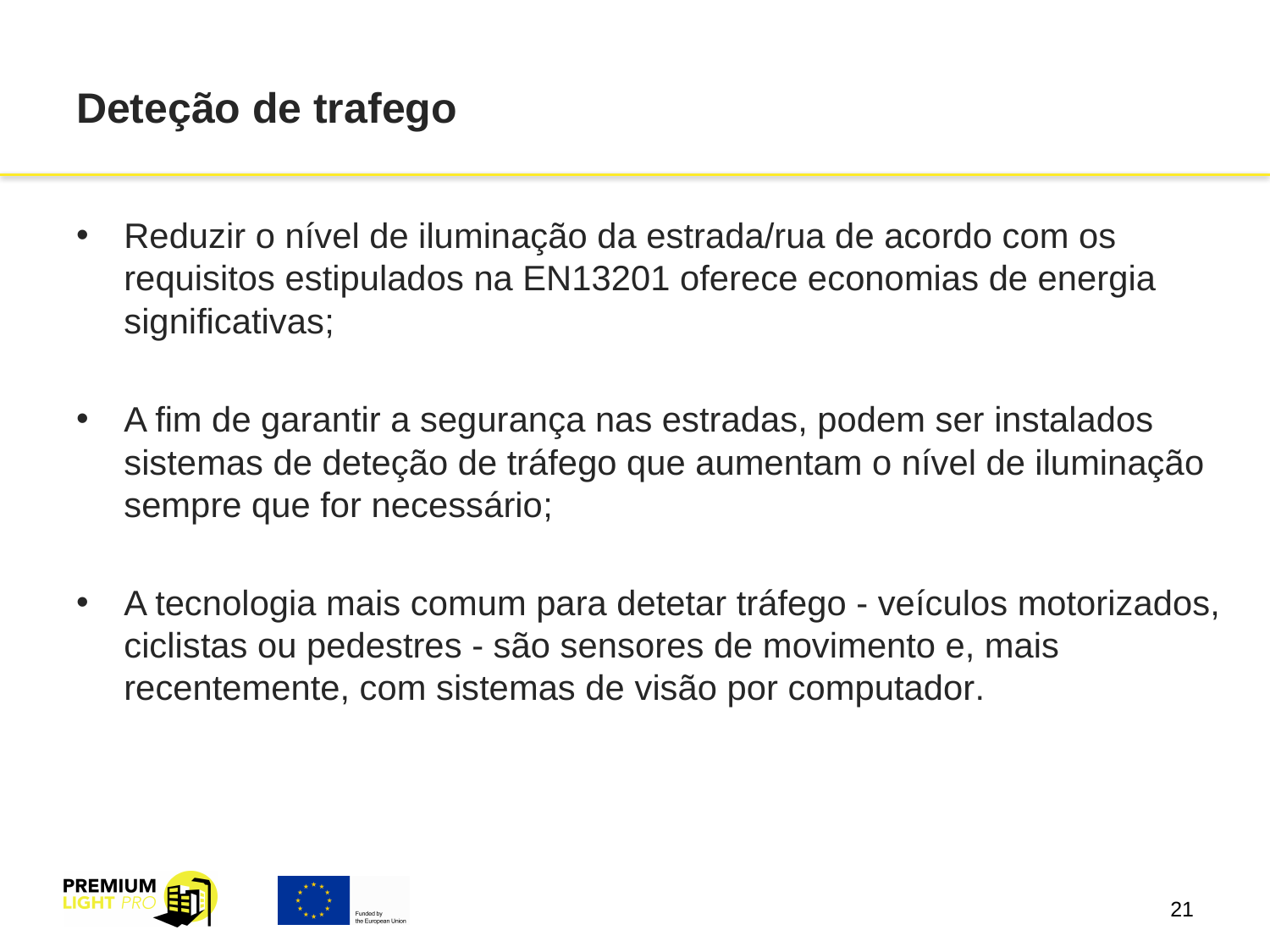

# Deteção de trafego
Reduzir o nível de iluminação da estrada/rua de acordo com os requisitos estipulados na EN13201 oferece economias de energia significativas;

A fim de garantir a segurança nas estradas, podem ser instalados sistemas de deteção de tráfego que aumentam o nível de iluminação sempre que for necessário;

A tecnologia mais comum para detetar tráfego - veículos motorizados, ciclistas ou pedestres - são sensores de movimento e, mais recentemente, com sistemas de visão por computador.